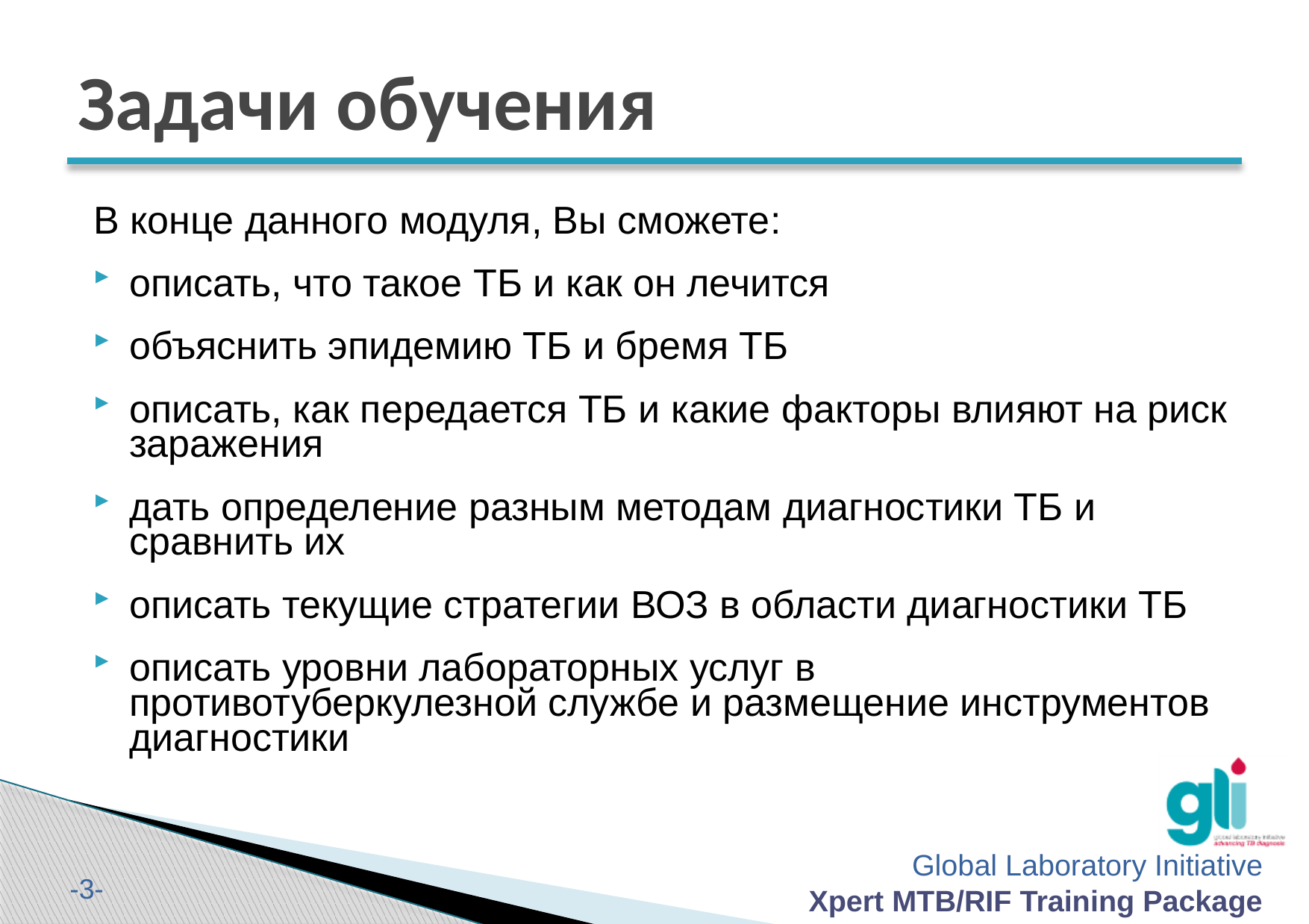

# Задачи обучения
В конце данного модуля, Вы сможете:
описать, что такое ТБ и как он лечится
объяснить эпидемию ТБ и бремя ТБ
описать, как передается ТБ и какие факторы влияют на риск заражения
дать определение разным методам диагностики ТБ и сравнить их
описать текущие стратегии ВОЗ в области диагностики ТБ
описать уровни лабораторных услуг в противотуберкулезной службе и размещение инструментов диагностики